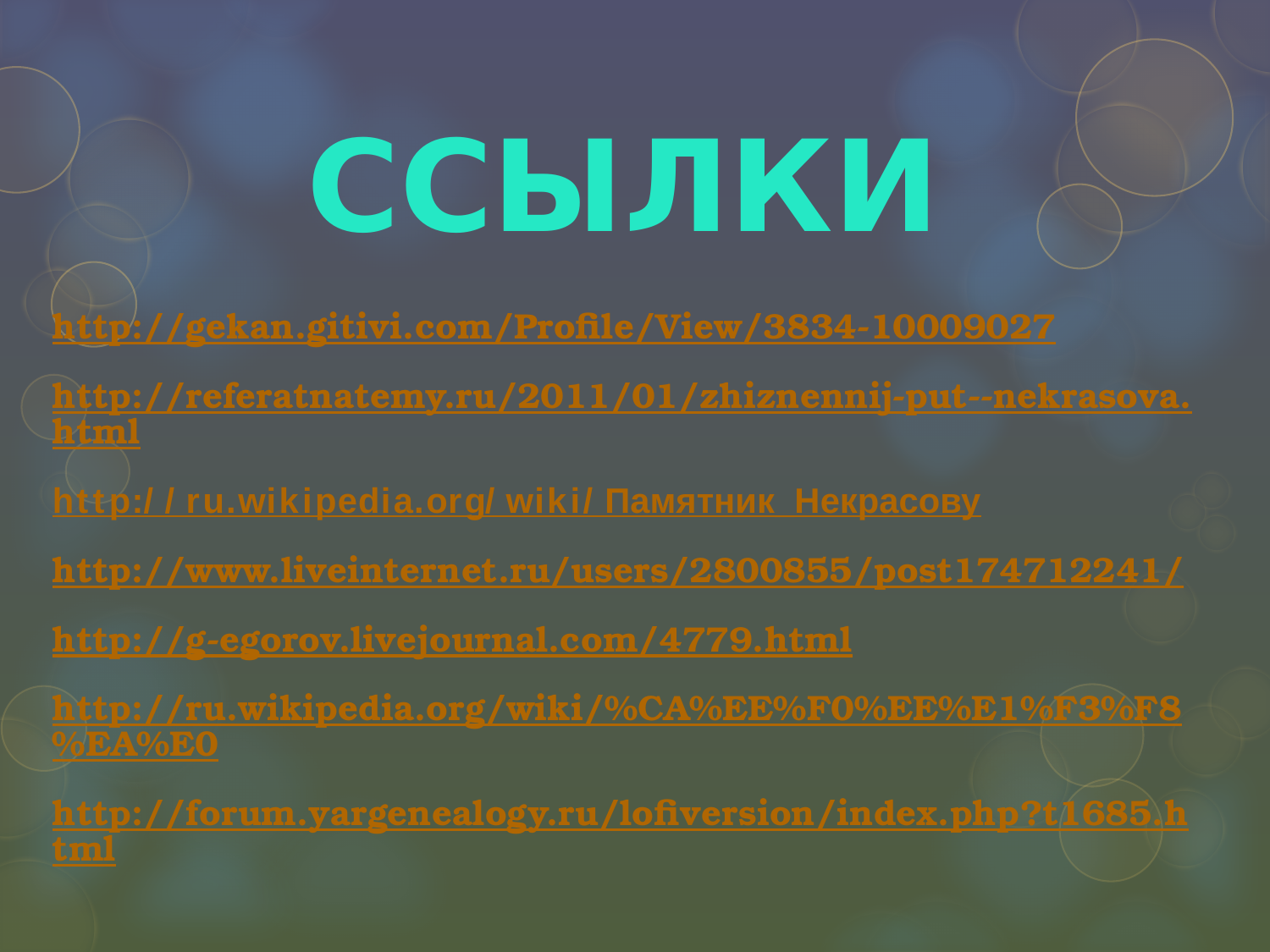

# ССЫЛКИ
http://gekan.gitivi.com/Profile/View/3834-10009027
http://referatnatemy.ru/2011/01/zhiznennij-put--nekrasova.html
http://ru.wikipedia.org/wiki/Памятник_Некрасову
http://www.liveinternet.ru/users/2800855/post174712241/
http://g-egorov.livejournal.com/4779.html
http://ru.wikipedia.org/wiki/%CA%EE%F0%EE%E1%F3%F8%EA%E0
http://forum.yargenealogy.ru/lofiversion/index.php?t1685.html